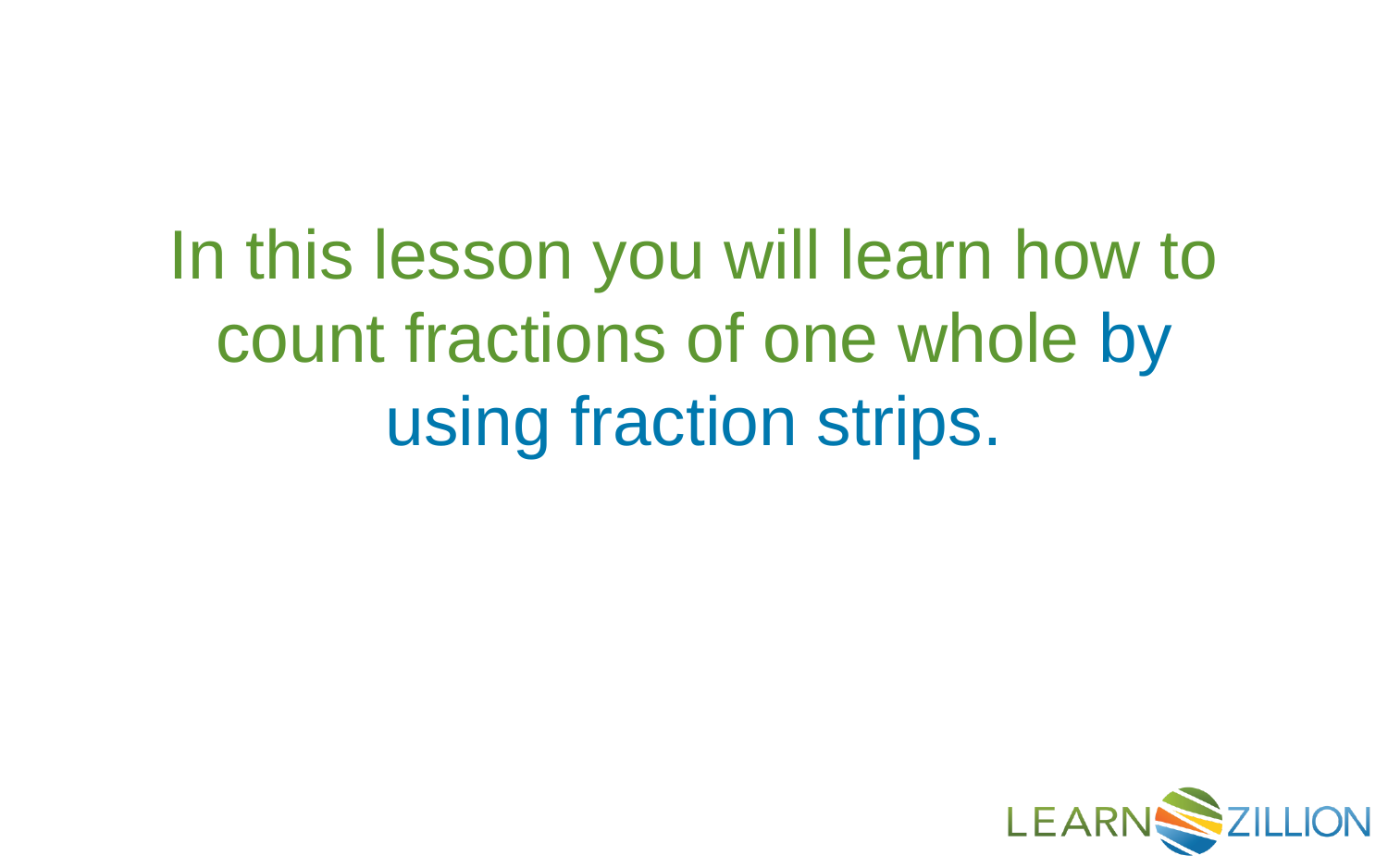

In this lesson you will learn how to count fractions of one whole by using fraction strips.